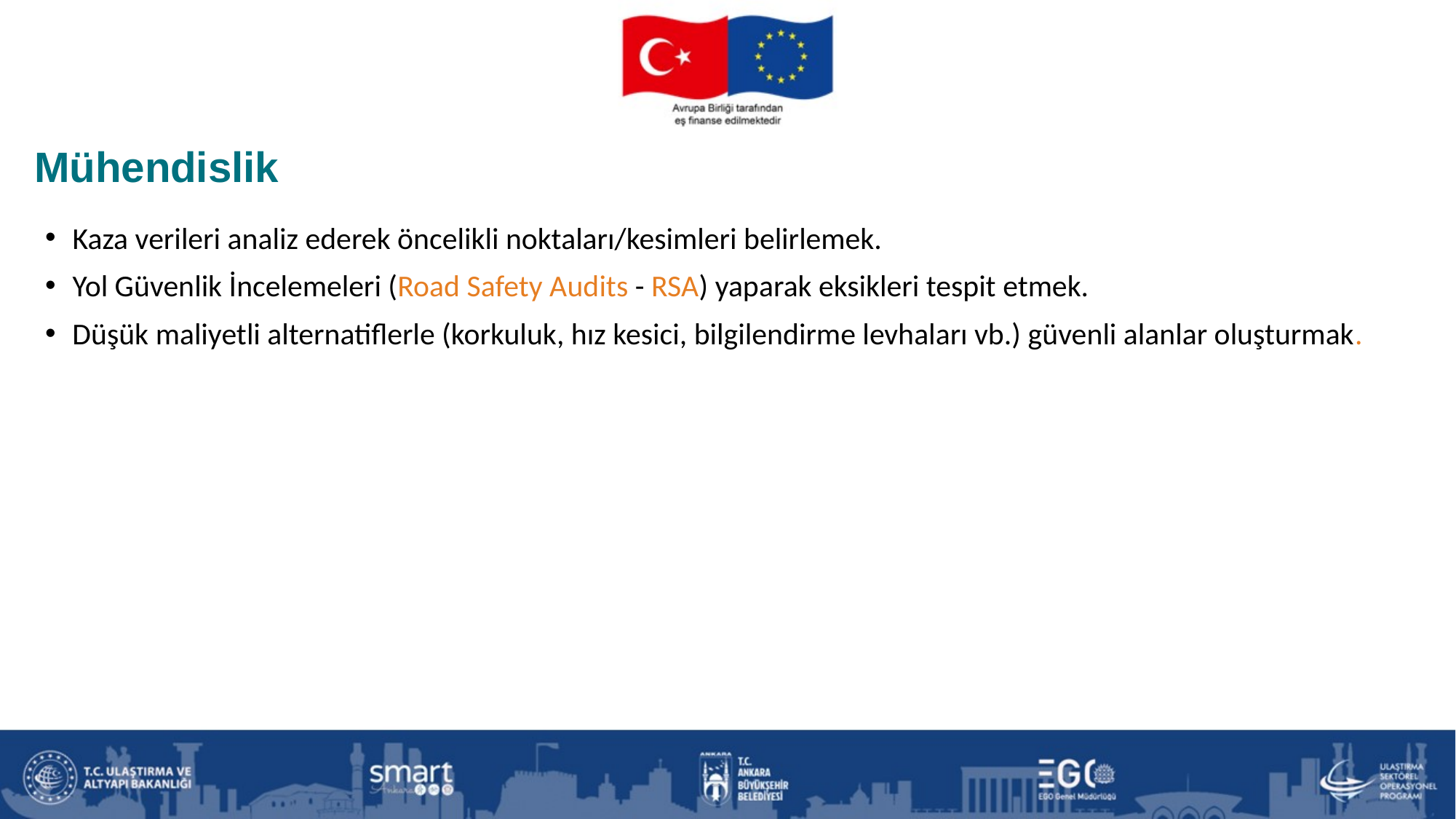

Mühendislik

Kaza verileri analiz ederek öncelikli noktaları/kesimleri belirlemek.
Yol Güvenlik İncelemeleri (Road Safety Audits - RSA) yaparak eksikleri tespit etmek.
Düşük maliyetli alternatiflerle (korkuluk, hız kesici, bilgilendirme levhaları vb.) güvenli alanlar oluşturmak.